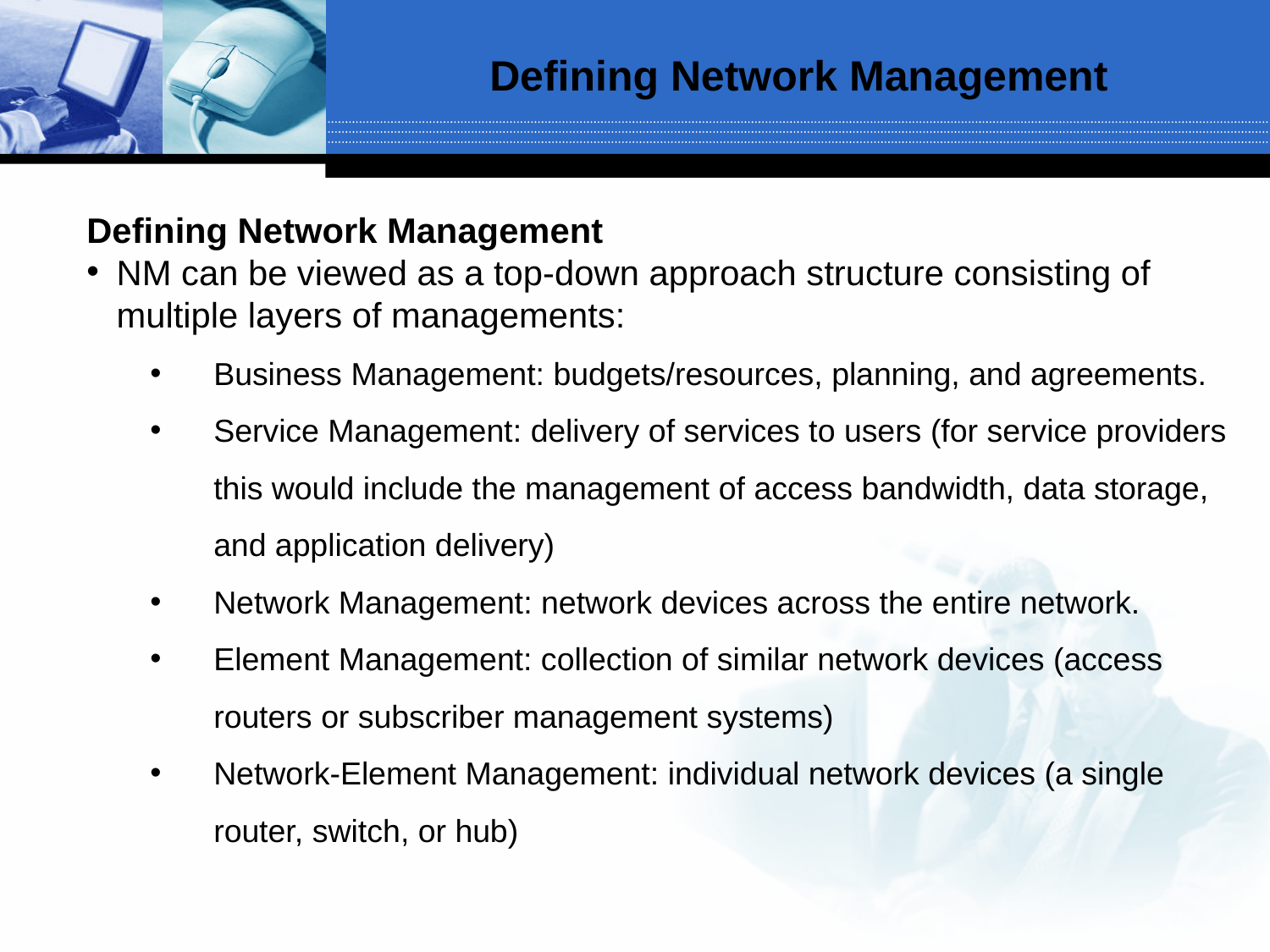

Defining Network Management
Defining Network Management
NM can be viewed as a top-down approach structure consisting of multiple layers of managements:
Business Management: budgets/resources, planning, and agreements.
Service Management: delivery of services to users (for service providers this would include the management of access bandwidth, data storage, and application delivery)
Network Management: network devices across the entire network.
Element Management: collection of similar network devices (access routers or subscriber management systems)
Network-Element Management: individual network devices (a single router, switch, or hub)